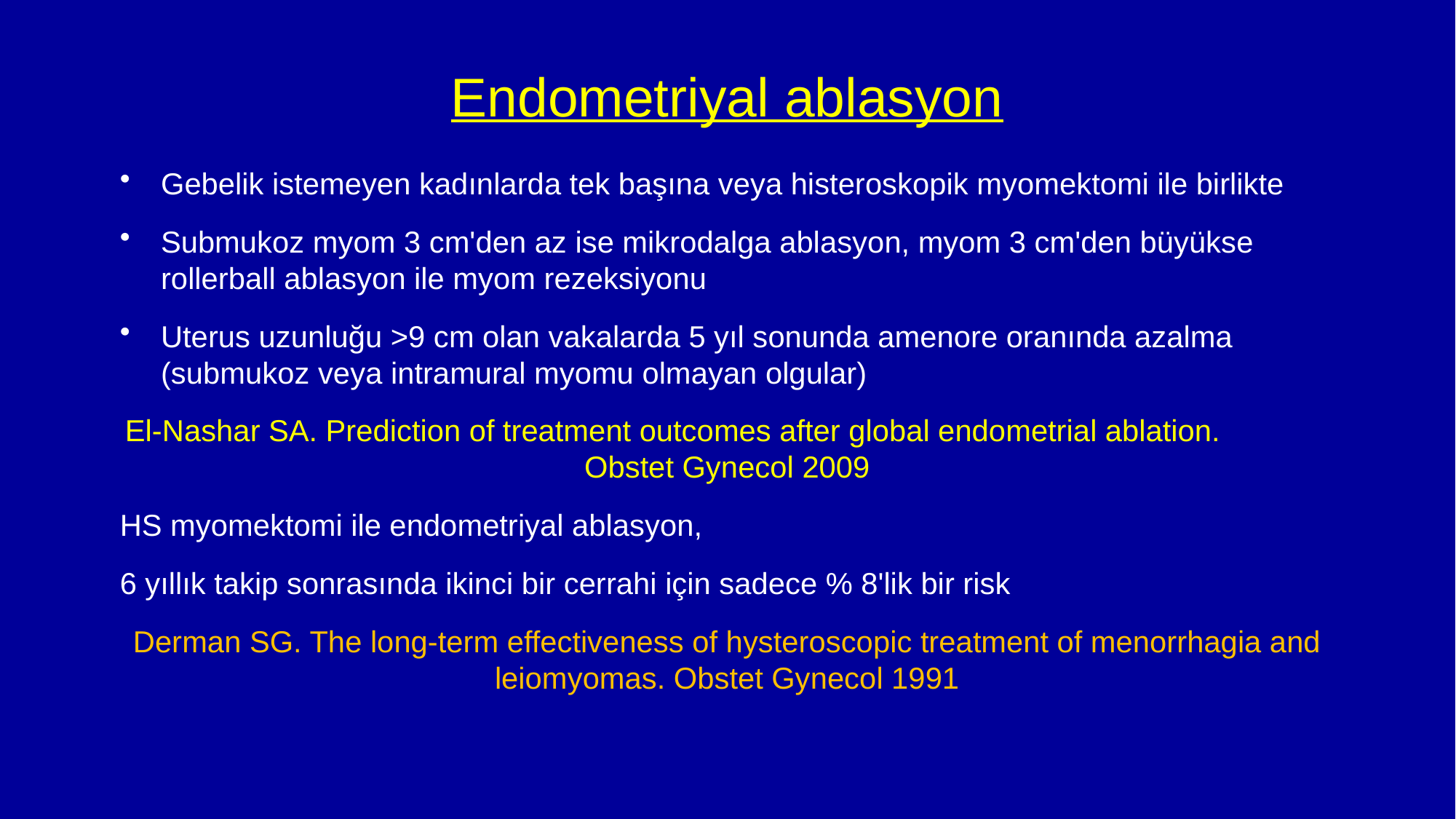

# Endometriyal ablasyon
Gebelik istemeyen kadınlarda tek başına veya histeroskopik myomektomi ile birlikte
Submukoz myom 3 cm'den az ise mikrodalga ablasyon, myom 3 cm'den büyükse rollerball ablasyon ile myom rezeksiyonu
Uterus uzunluğu >9 cm olan vakalarda 5 yıl sonunda amenore oranında azalma (submukoz veya intramural myomu olmayan olgular)
El-Nashar SA. Prediction of treatment outcomes after global endometrial ablation.              Obstet Gynecol 2009
HS myomektomi ile endometriyal ablasyon,
6 yıllık takip sonrasında ikinci bir cerrahi için sadece % 8'lik bir risk
Derman SG. The long-term effectiveness of hysteroscopic treatment of menorrhagia and leiomyomas. Obstet Gynecol 1991